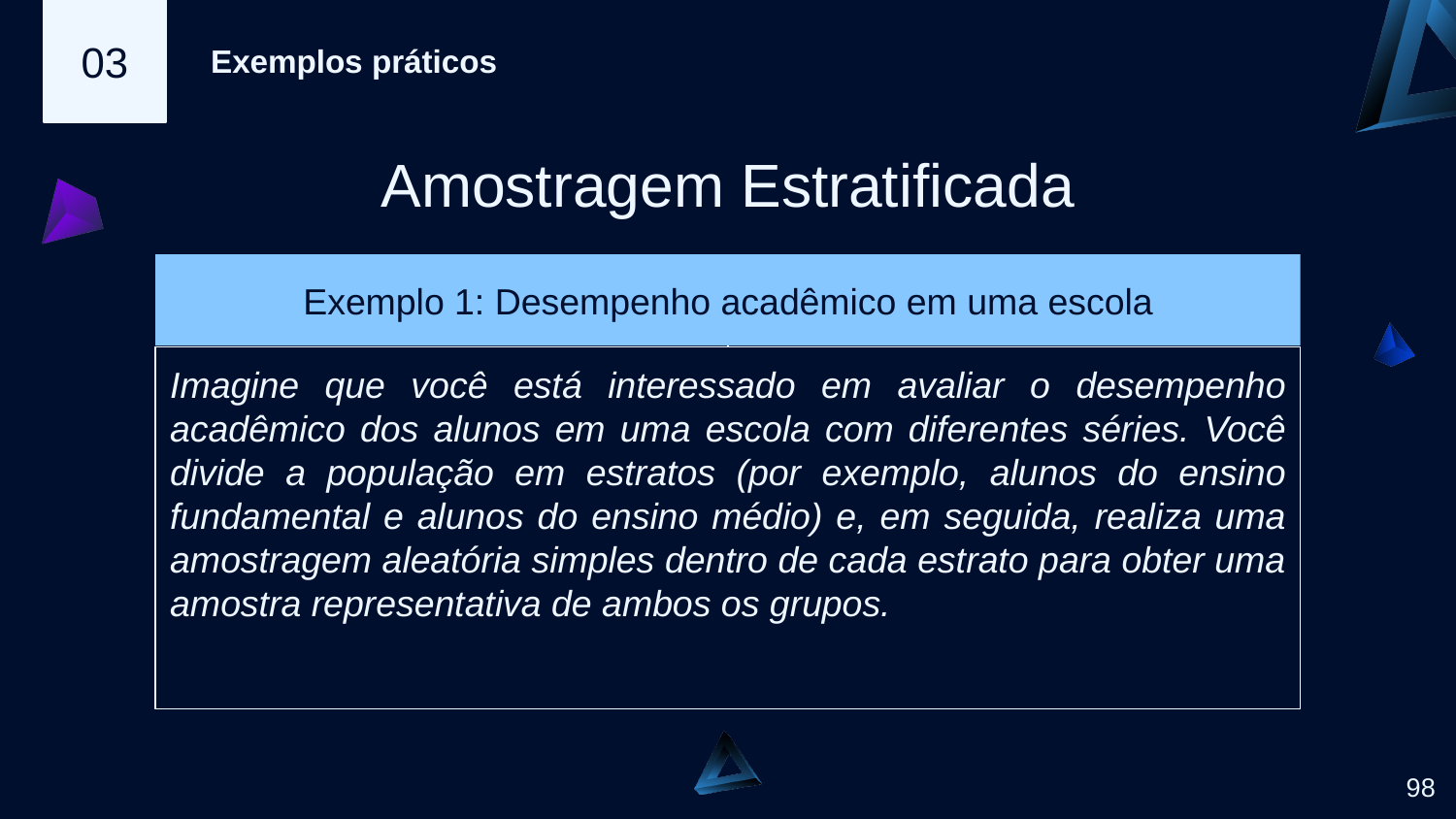

03
Exemplos práticos
Amostragem Estratificada
# Exemplo 1: Desempenho acadêmico em uma escola
Imagine que você está interessado em avaliar o desempenho acadêmico dos alunos em uma escola com diferentes séries. Você divide a população em estratos (por exemplo, alunos do ensino fundamental e alunos do ensino médio) e, em seguida, realiza uma amostragem aleatória simples dentro de cada estrato para obter uma amostra representativa de ambos os grupos.
98